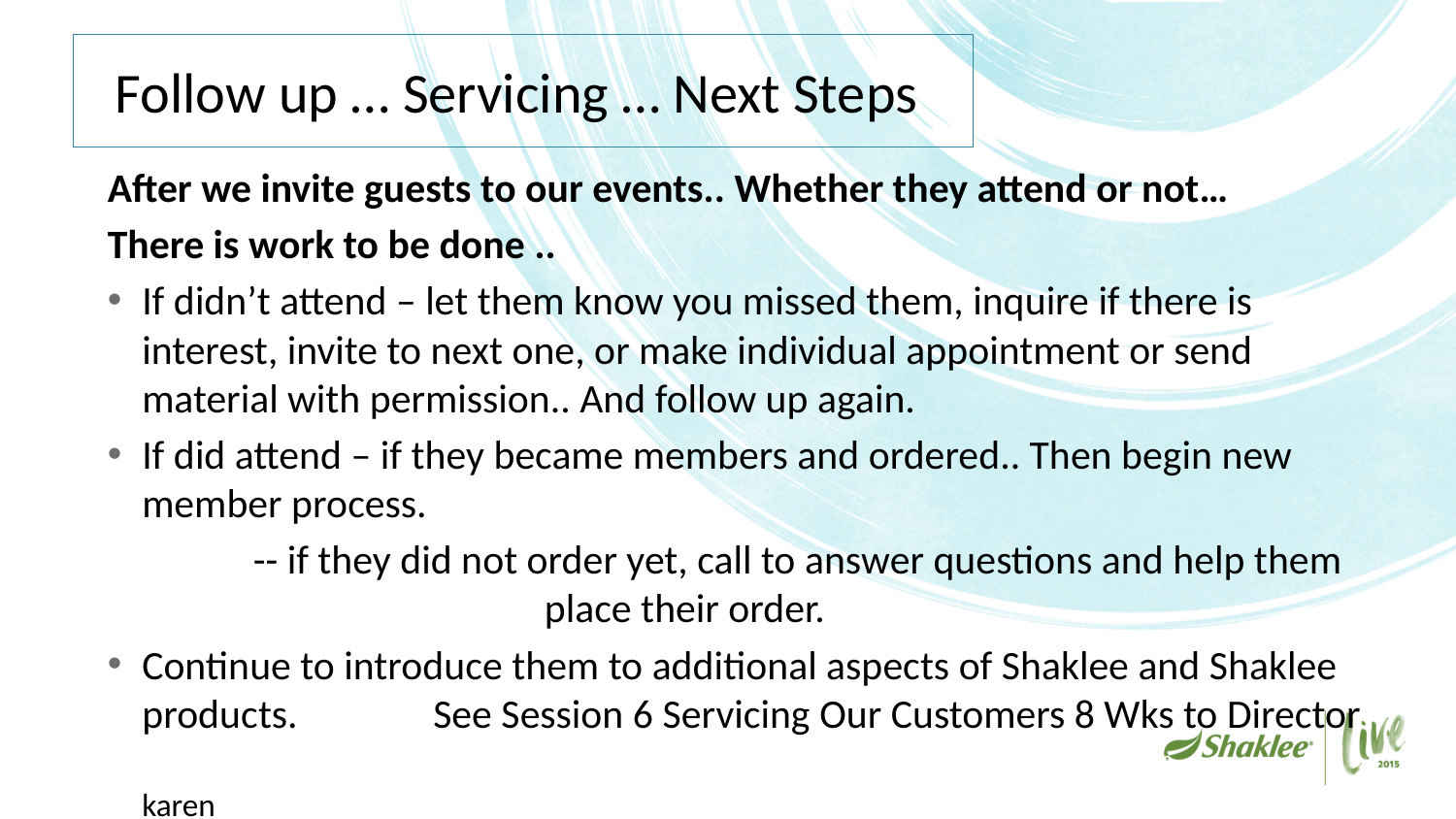

# Follow up … Servicing … Next Steps
After we invite guests to our events.. Whether they attend or not…
There is work to be done ..
If didn’t attend – let them know you missed them, inquire if there is interest, invite to next one, or make individual appointment or send material with permission.. And follow up again.
If did attend – if they became members and ordered.. Then begin new member process.
	-- if they did not order yet, call to answer questions and help them 			place their order.
Continue to introduce them to additional aspects of Shaklee and Shaklee products.	See Session 6 Servicing Our Customers 8 Wks to Director								karen